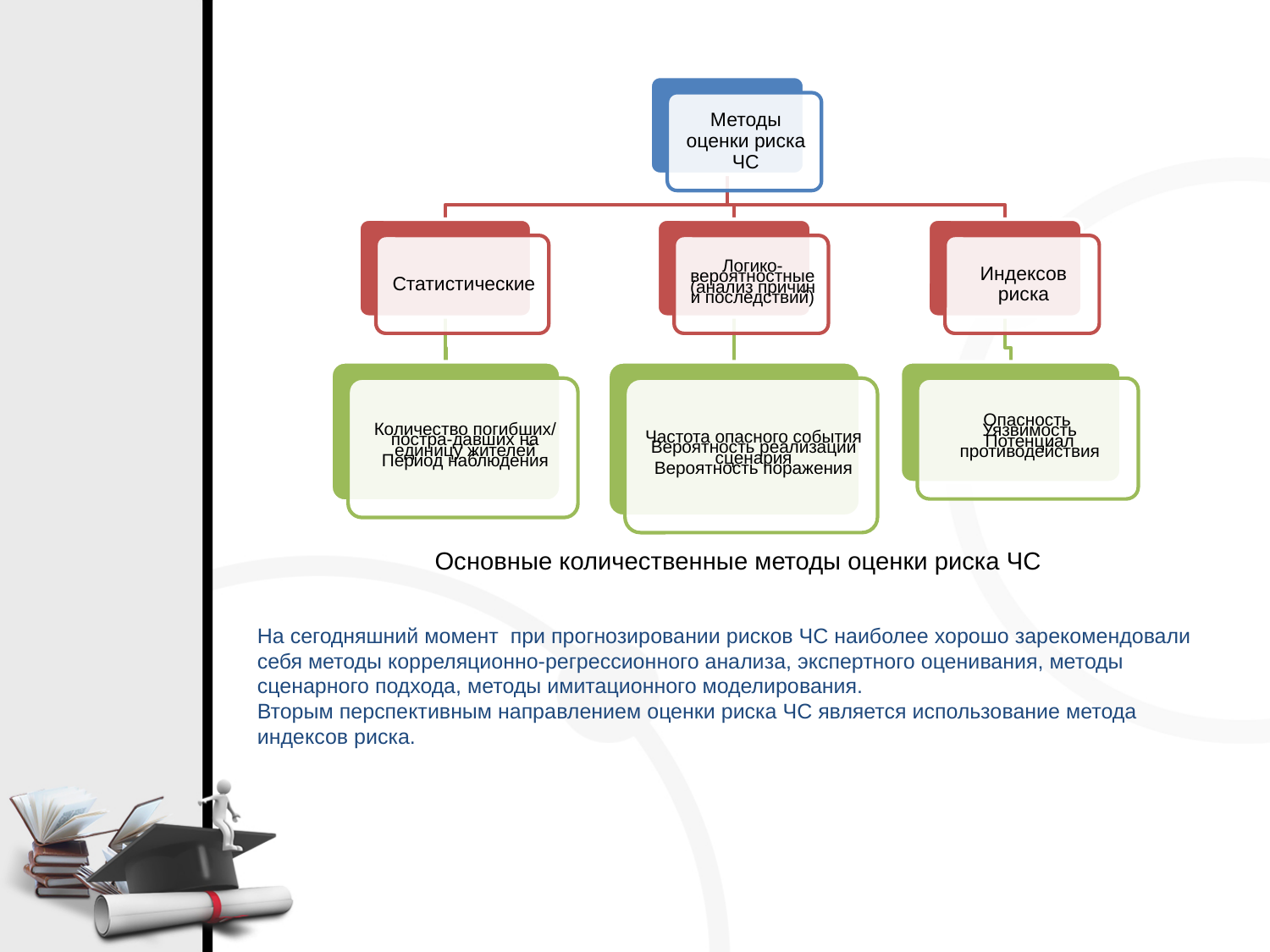

Методы оценки риска ЧС
Статистические
Количество погибших/постра-давших на единицу жителей
Период наблюдения
Логико-вероятностные (анализ причин и последствий)
Частота опасного события
Вероятность реализации сценария
Вероятность поражения
Индексов риска
Опасность
Уязвимость
Потенциал противодействия
Основные количественные методы оценки риска ЧС
На сегодняшний момент  при прогнозировании рисков ЧС наиболее хорошо зарекомендовали себя методы корреляционно-регрессионного анализа, экспертного оценивания, методы           сценарного подхода, методы имитационного моделирования.
Вторым перспективным направлением оценки риска ЧС является использование метода          индексов риска.